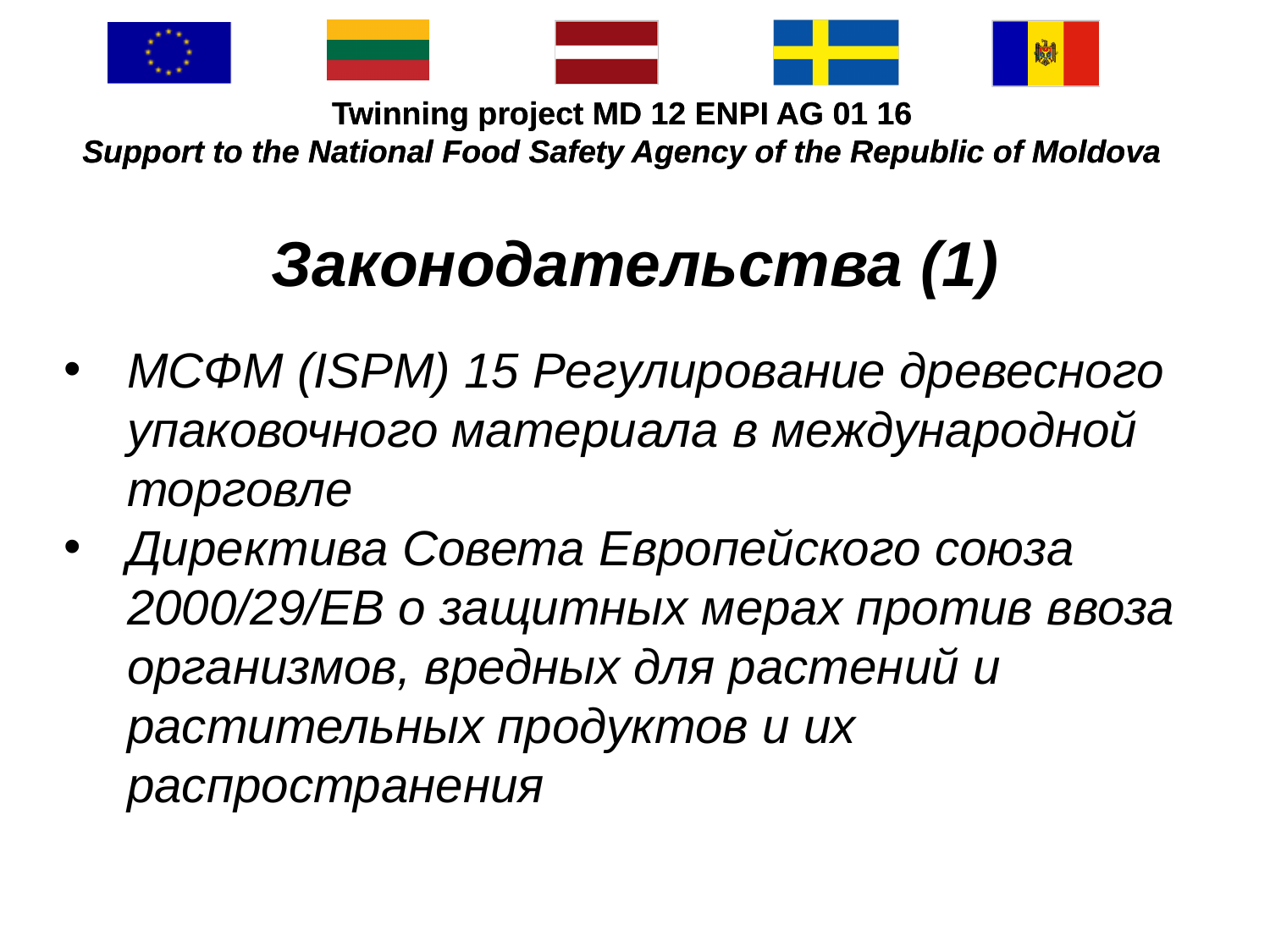

#
Законодательства (1)
МСФМ (ISPM) 15 Регулирование древесного упаковочного материала в международной торговле
Директива Совета Европейского союза 2000/29/EB о защитных мерах против ввоза организмов, вредных для растений и растительных продуктов и их распространения